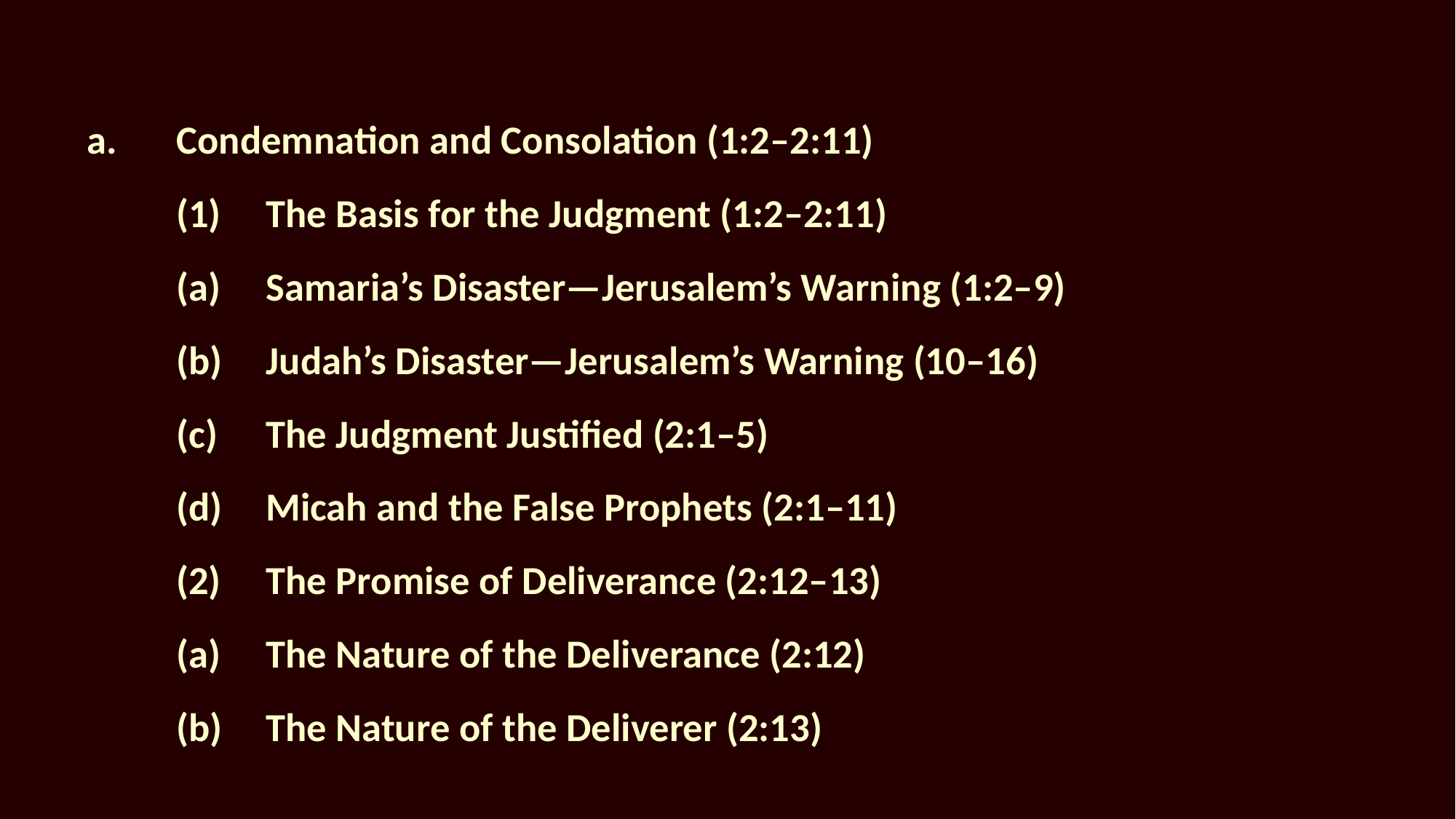

a.	Condemnation and Consolation (1:2–2:11)
		(1)	The Basis for the Judgment (1:2–2:11)
					(a)		Samaria’s Disaster—Jerusalem’s Warning (1:2–9)
					(b)	Judah’s Disaster—Jerusalem’s Warning (10–16)
					(c)		The Judgment Justified (2:1–5)
					(d)	Micah and the False Prophets (2:1–11)
		(2)	The Promise of Deliverance (2:12–13)
					(a)		The Nature of the Deliverance (2:12)
					(b)	The Nature of the Deliverer (2:13)